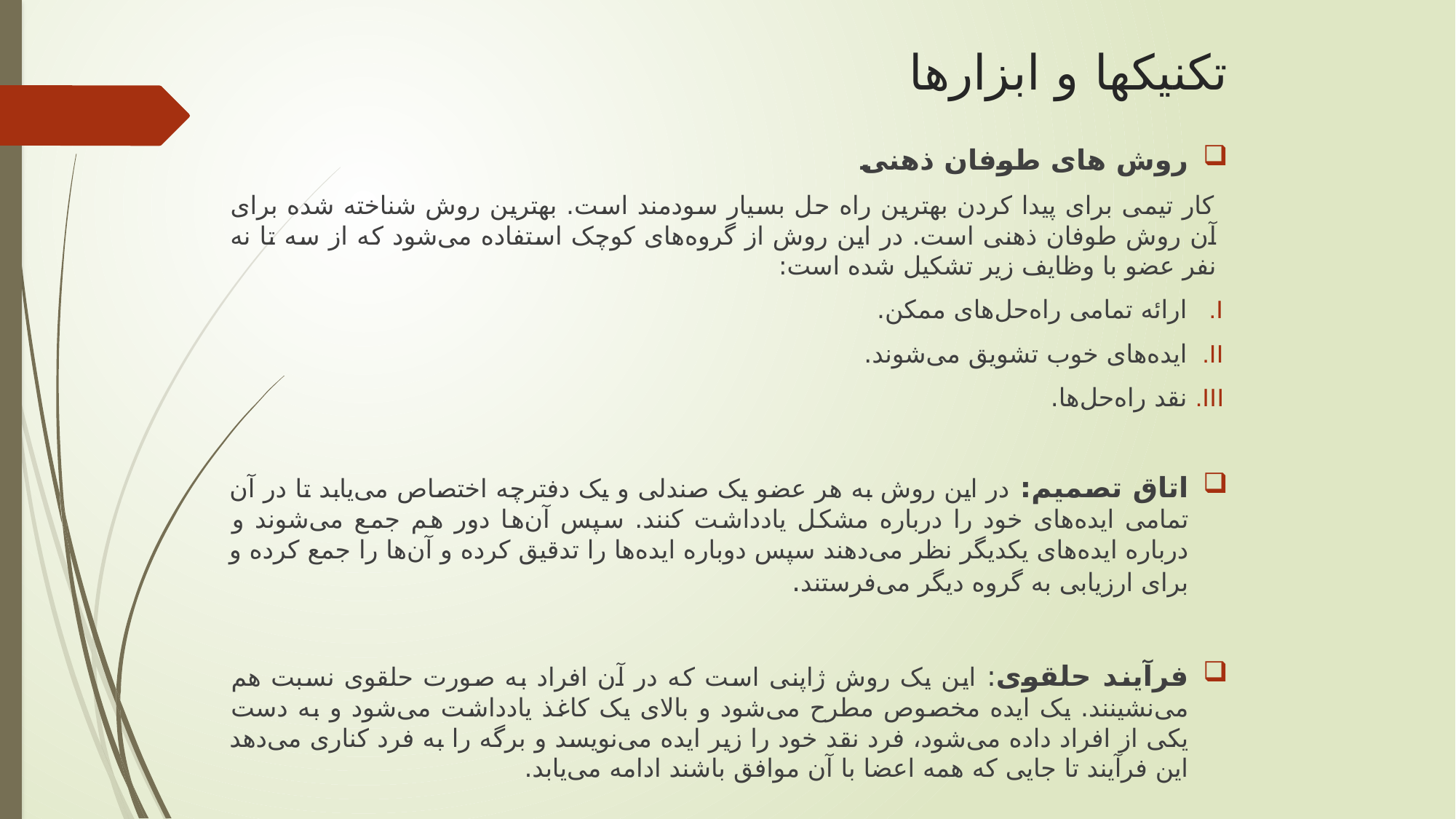

# تکنیکها و ابزارها
روش های طوفان ذهنی
کار تیمی برای پیدا کردن بهترین راه حل بسیار سودمند است. بهترین روش شناخته شده برای آن روش طوفان ذهنی است. در این روش از گروه‌های کوچک استفاده می‌شود که از سه تا نه نفر عضو با وظایف زیر تشکیل شده است:
ارائه تمامی راه‌حل‌های ممکن.
ایده‌های خوب تشویق می‌شوند.
نقد راه‌حل‌ها.

اتاق تصمیم: در این روش به هر عضو یک صندلی و یک دفترچه اختصاص می‌یابد تا در آن تمامی‌ ایده‌های خود را درباره مشکل یادداشت کنند. سپس آن‌ها دور هم جمع می‌شوند و درباره ‌ایده‌های یکدیگر نظر می‌دهند سپس دوباره ‌ایده‌ها را تدقیق کرده و آن‌ها را جمع کرده و برای ارزیابی به گروه دیگر می‌فرستند.

فرآیند حلقوی: این یک روش ژاپنی است که در آن افراد به صورت حلقوی نسبت هم می‌نشینند. یک ایده مخصوص مطرح می‌شود و بالای یک کاغذ یادداشت می‌شود و به دست یکی از افراد داده می‌شود، فرد نقد خود را زیر ایده می‌نویسد و برگه را به فرد کناری می‌دهد این فرآیند تا جایی که همه اعضا با آن موافق باشند ادامه می‌یابد.